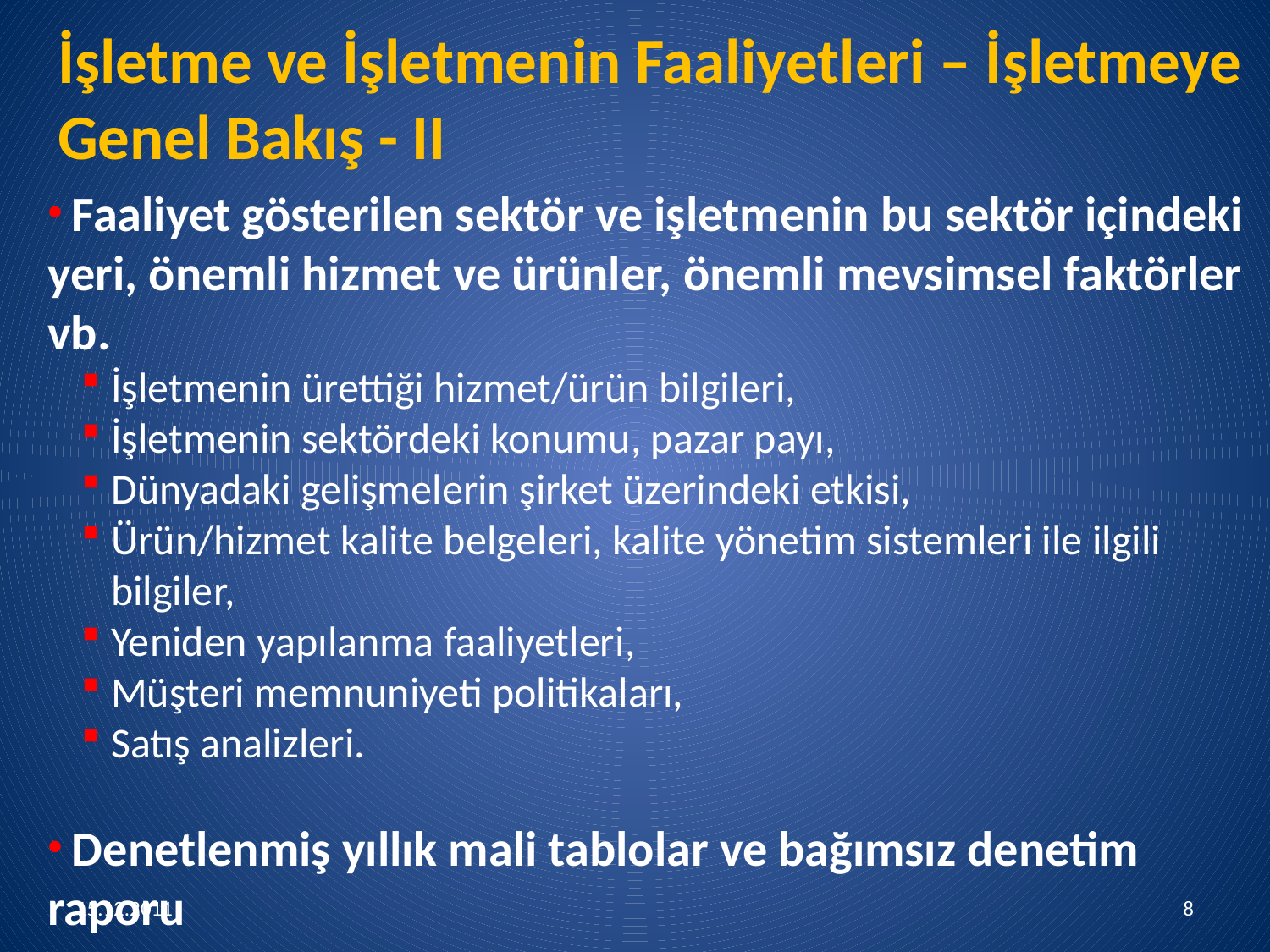

# İşletme ve İşletmenin Faaliyetleri – İşletmeye Genel Bakış - II
 Faaliyet gösterilen sektör ve işletmenin bu sektör içindeki yeri, önemli hizmet ve ürünler, önemli mevsimsel faktörler vb.
İşletmenin ürettiği hizmet/ürün bilgileri,
İşletmenin sektördeki konumu, pazar payı,
Dünyadaki gelişmelerin şirket üzerindeki etkisi,
Ürün/hizmet kalite belgeleri, kalite yönetim sistemleri ile ilgili bilgiler,
Yeniden yapılanma faaliyetleri,
Müşteri memnuniyeti politikaları,
Satış analizleri.

 Denetlenmiş yıllık mali tablolar ve bağımsız denetim raporu

15.12.2011
8